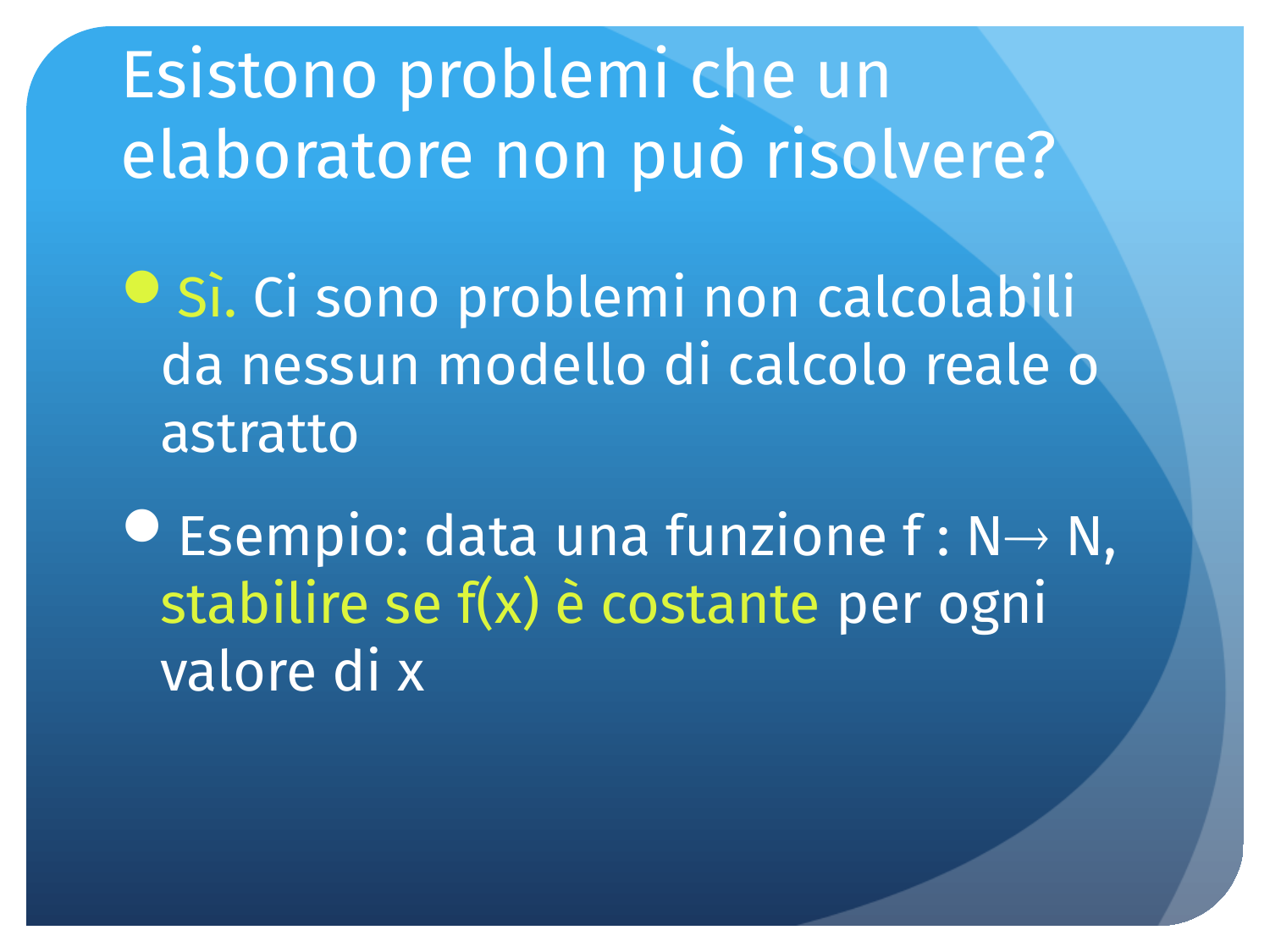

# Esistono problemi che un elaboratore non può risolvere?
Sì. Ci sono problemi non calcolabili da nessun modello di calcolo reale o astratto
Esempio: data una funzione f : N→ N, stabilire se f(x) è costante per ogni valore di x